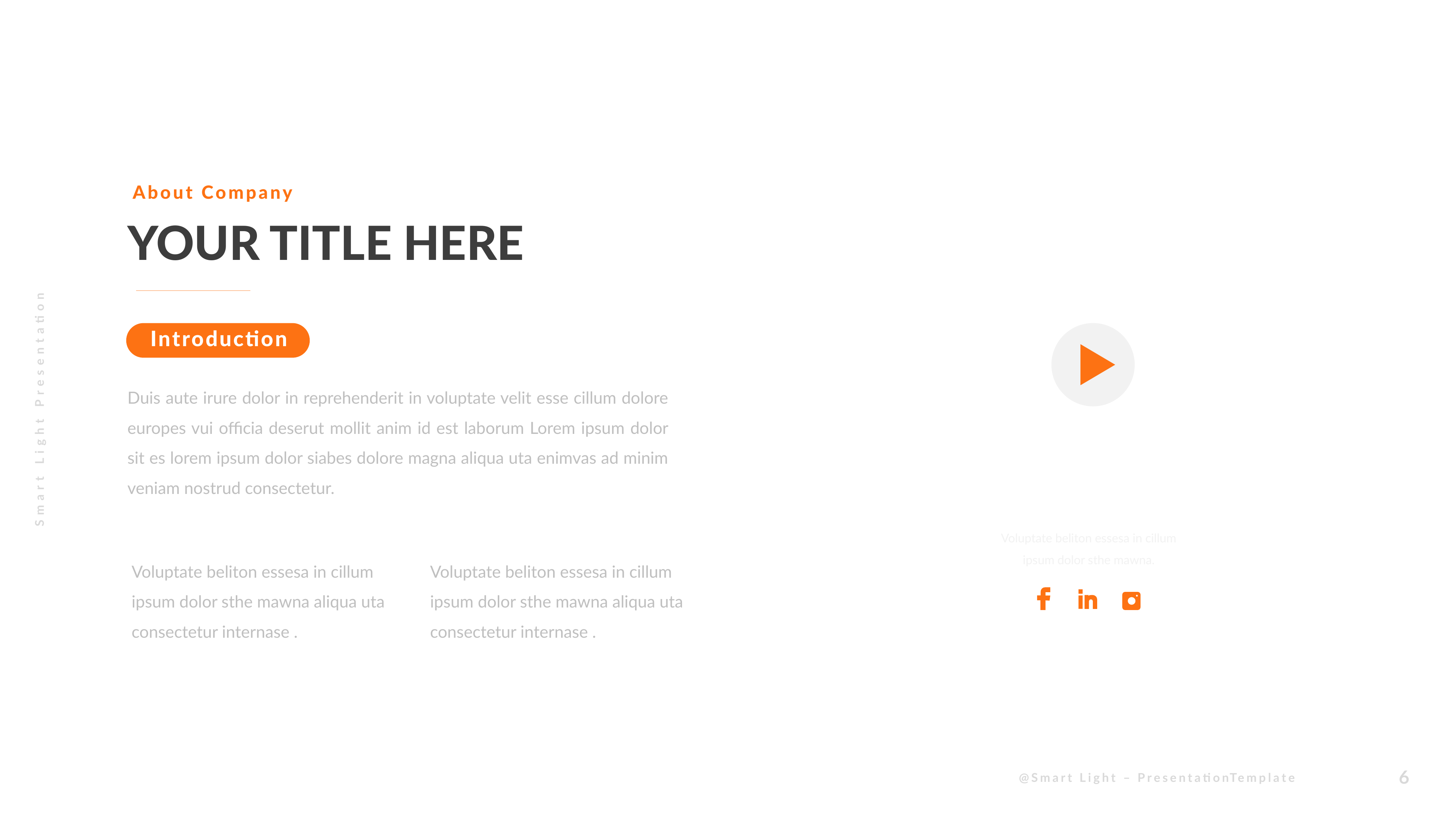

About Company
YOUR TITLE HERE
Introduction

Duis aute irure dolor in reprehenderit in voluptate velit esse cillum dolore europes vui officia deserut mollit anim id est laborum Lorem ipsum dolor sit es lorem ipsum dolor siabes dolore magna aliqua uta enimvas ad minim veniam nostrud consectetur.
This Is Our Project
Voluptate beliton essesa in cillum ipsum dolor sthe mawna.
DIGITAL MARKETING
UI/UX DESIGN
Voluptate beliton essesa in cillum ipsum dolor sthe mawna aliqua uta consectetur internase .
Voluptate beliton essesa in cillum ipsum dolor sthe mawna aliqua uta consectetur internase .